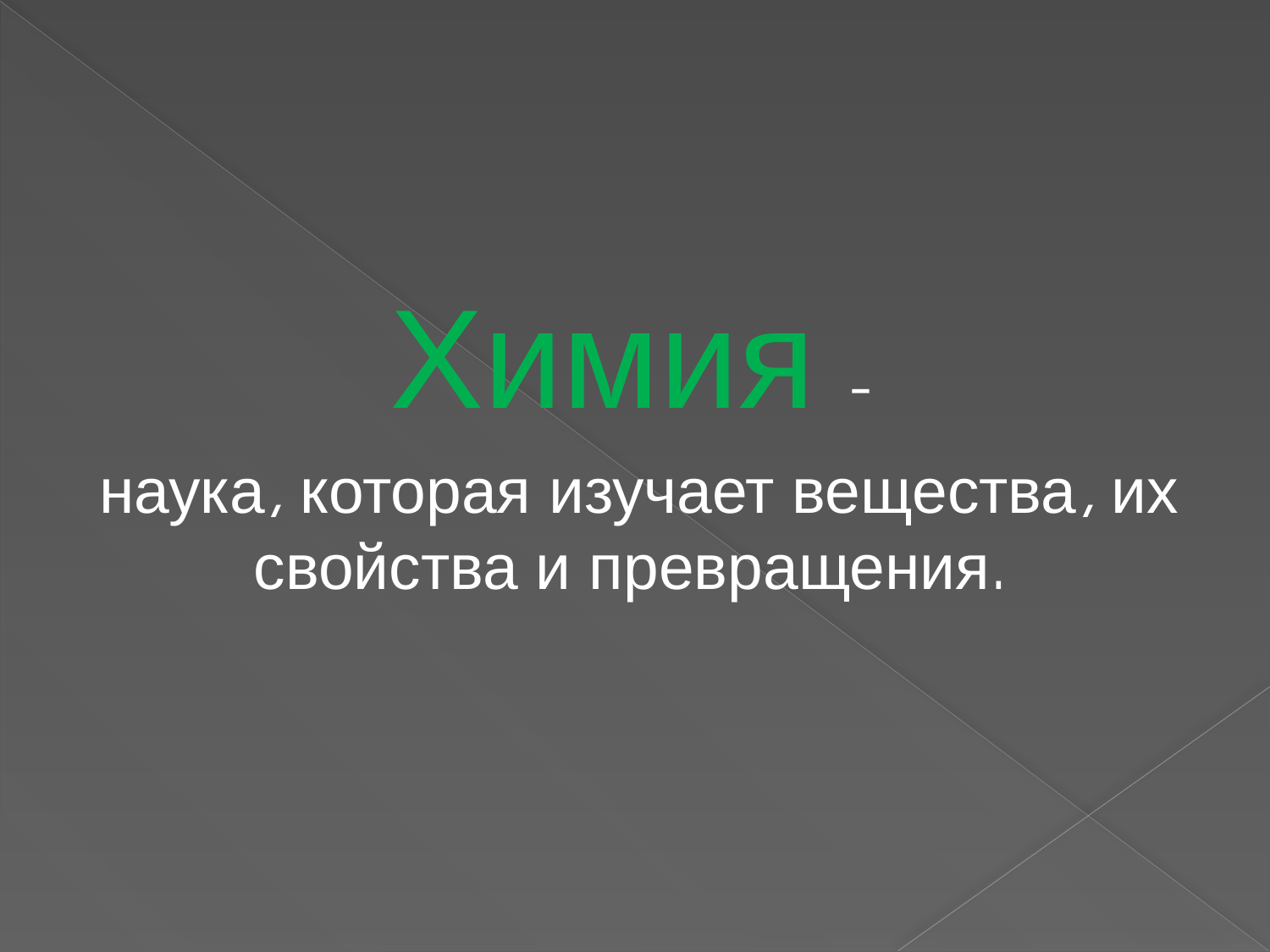

#
Химия  -
наука, которая изучает вещества, их свойства и превращения.